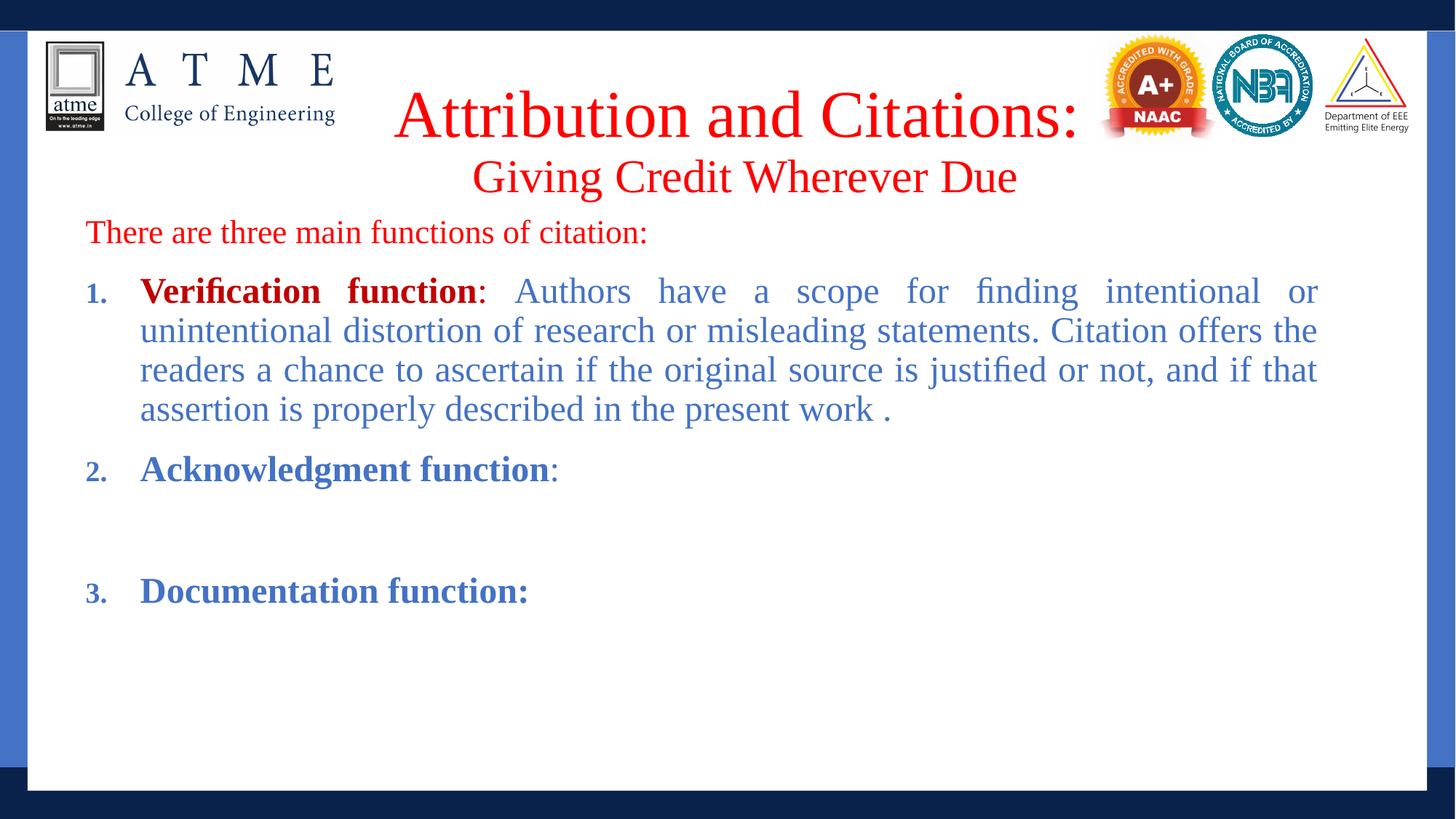

# Attribution and Citations: Giving Credit Wherever Due
There are three main functions of citation:
Veriﬁcation function: Authors have a scope for ﬁnding intentional or unintentional distortion of research or misleading statements. Citation offers the readers a chance to ascertain if the original source is justiﬁed or not, and if that assertion is properly described in the present work .
Acknowledgment function:

Documentation function: